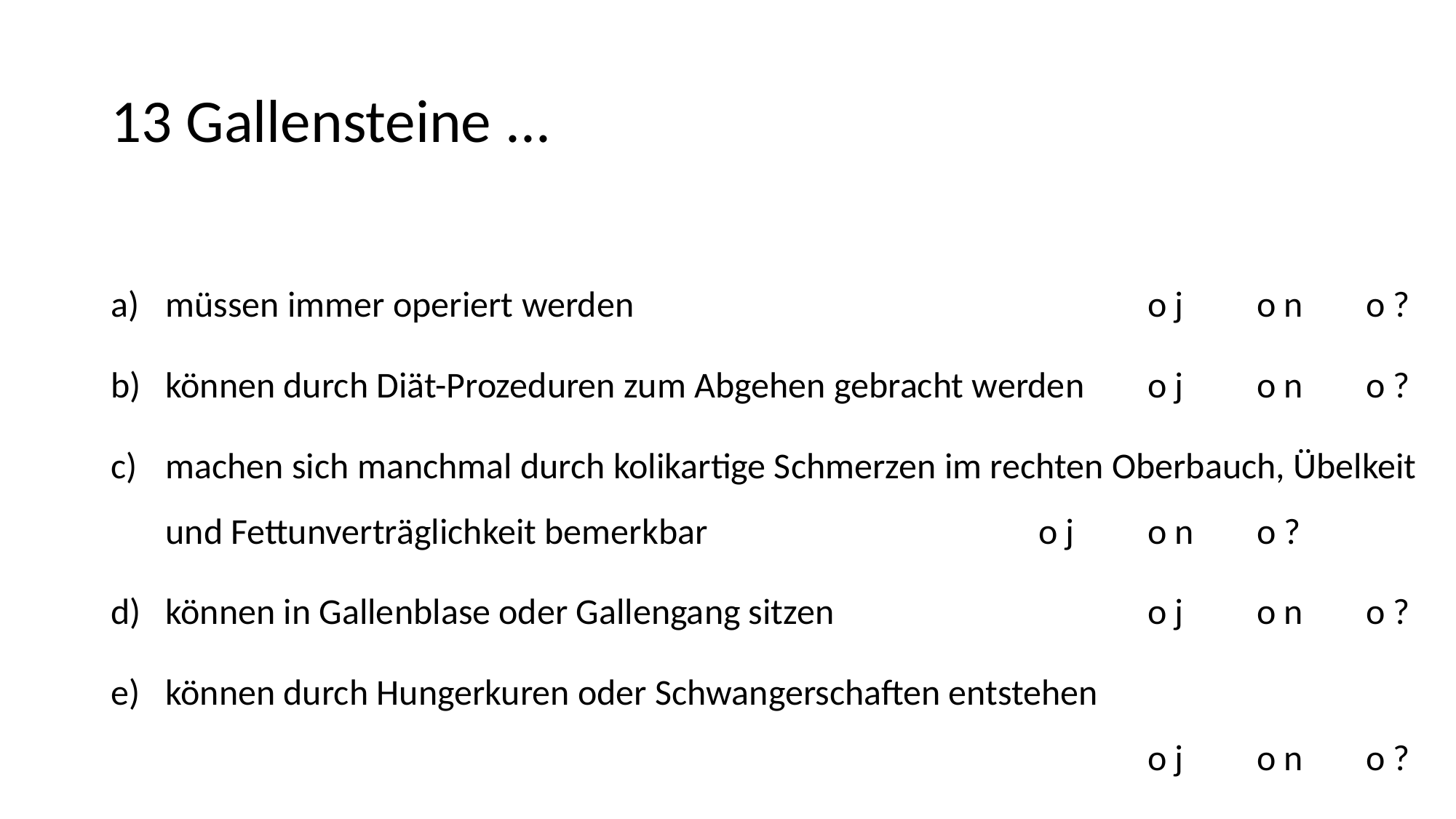

# 13 Gallensteine ...
müssen immer operiert werden					o j	o n	o ?
können durch Diät-Prozeduren zum Abgehen gebracht werden	o j	o n	o ?
machen sich manchmal durch kolikartige Schmerzen im rechten Oberbauch, Übelkeit und Fettunverträglichkeit bemerkbar				o j	o n	o ?
können in Gallenblase oder Gallengang sitzen			o j	o n	o ?
können durch Hungerkuren oder Schwangerschaften entstehen												o j	o n	o ?